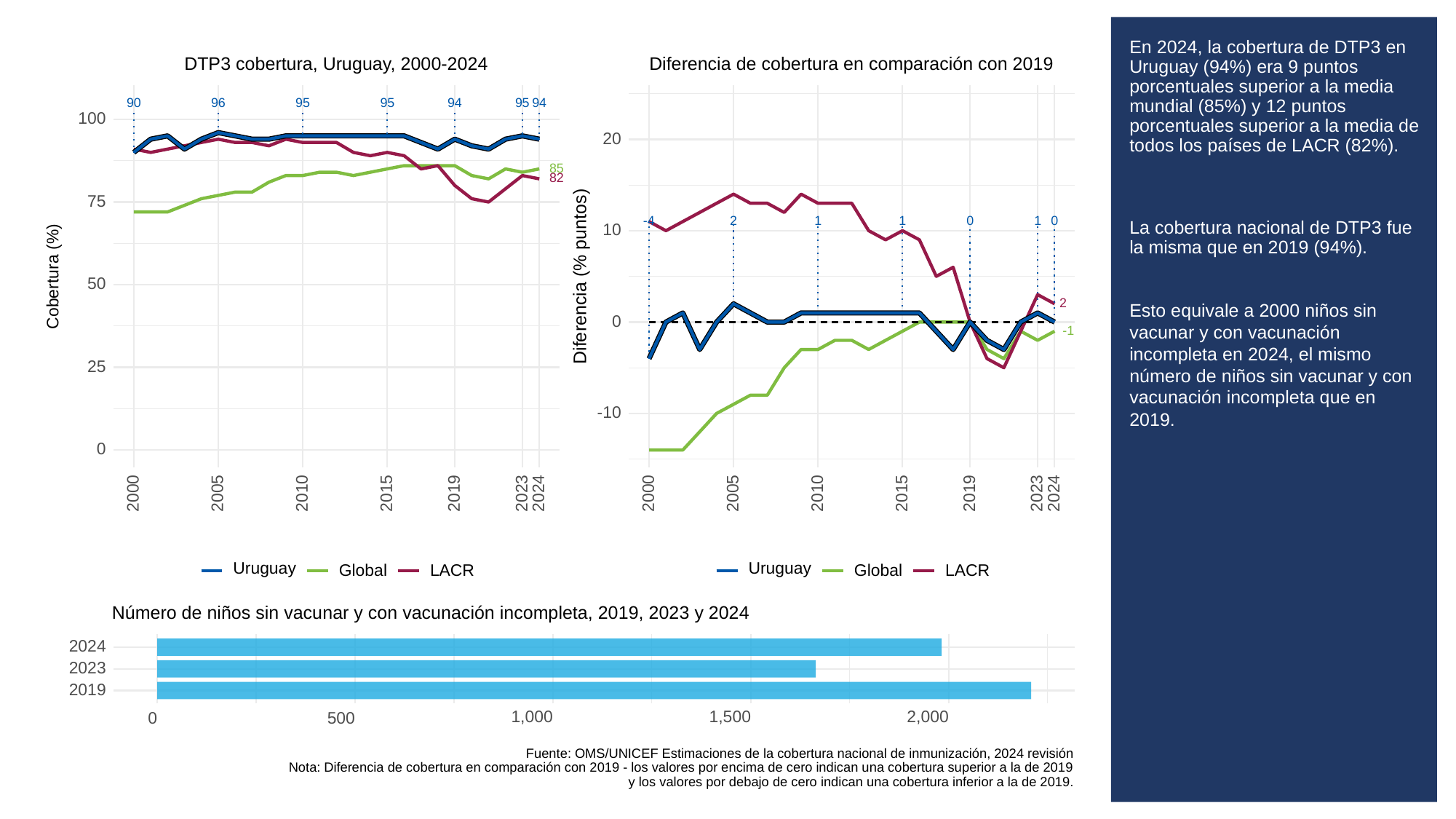

# En 2024, la cobertura de DTP3 en Uruguay (94%) era 9 puntos porcentuales superior a la media mundial (85%) y 12 puntos porcentuales superior a la media de todos los países de LACR (82%).

La cobertura nacional de DTP3 fue la misma que en 2019 (94%).

Esto equivale a 2000 niños sin vacunar y con vacunación incompleta en 2024, el mismo número de niños sin vacunar y con vacunación incompleta que en 2019.

DTP3 cobertura, Uruguay, 2000-2024
Diferencia de cobertura en comparación con 2019

90
96
95
95
94
95
94

100

20

85

82

75

0
0
2
1
1
1
-4
10

Diferencia (% puntos)
Cobertura (%)

50

2

0

-1
25

-10

0

2023
2023
2000
2005
2010
2015
2019
2024
2000
2005
2010
2015
2019
2024
Uruguay
Uruguay
Global
LACR
Global
LACR

Número de niños sin vacunar y con vacunación incompleta, 2019, 2023 y 2024

2024

2023

2019

1,000
1,500
2,000
0
500
Fuente: OMS/UNICEF Estimaciones de la cobertura nacional de inmunización, 2024 revisión
Nota: Diferencia de cobertura en comparación con 2019 - los valores por encima de cero indican una cobertura superior a la de 2019
y los valores por debajo de cero indican una cobertura inferior a la de 2019.